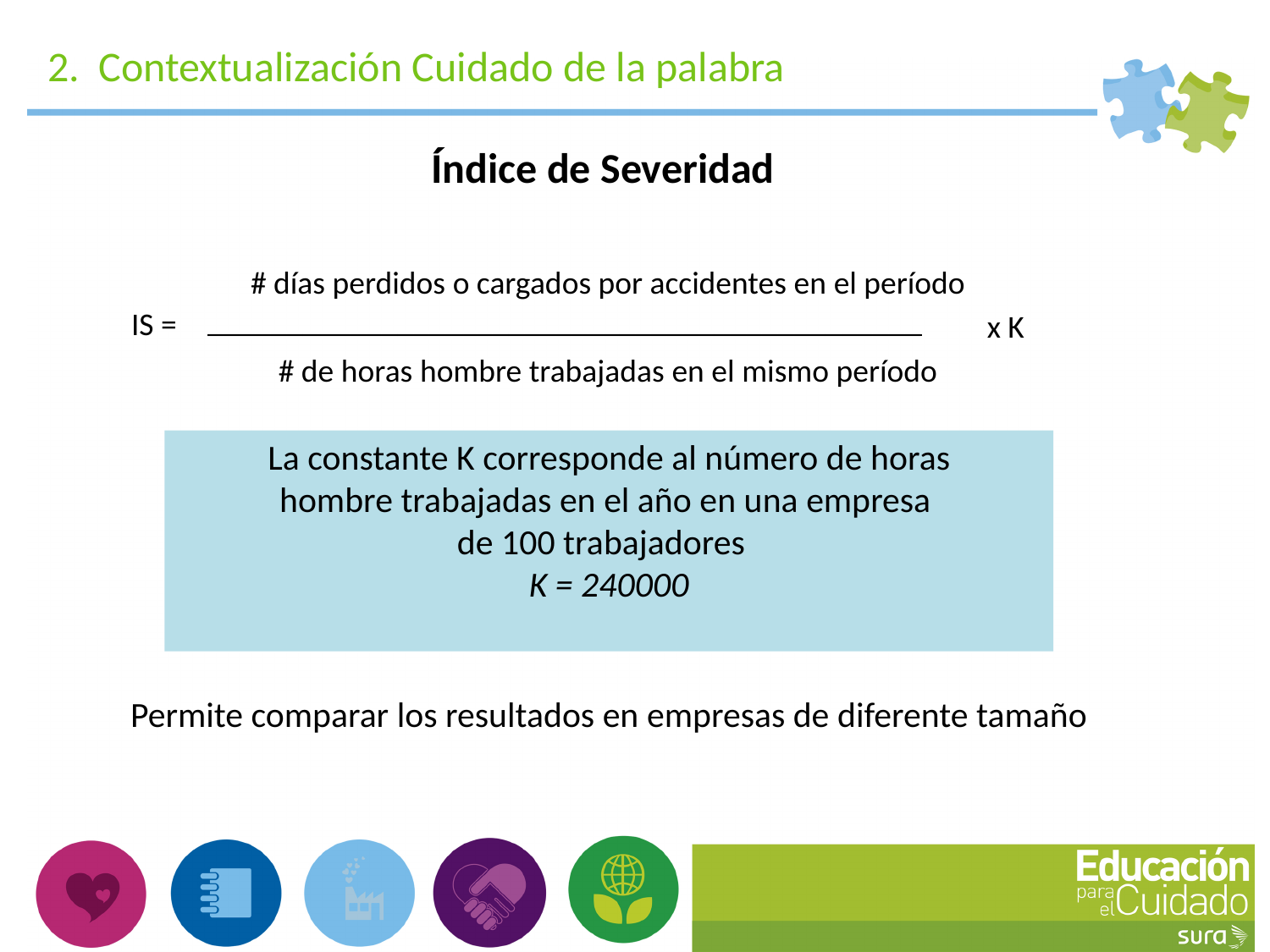

2.  Contextualización Cuidado de la palabra
Índice de Severidad
# días perdidos o cargados por accidentes en el período
_____________________________________________
IS =
x K
# de horas hombre trabajadas en el mismo período
La constante K corresponde al número de horas
hombre trabajadas en el año en una empresa
de 100 trabajadores
K = 240000

Permite comparar los resultados en empresas de diferente tamaño